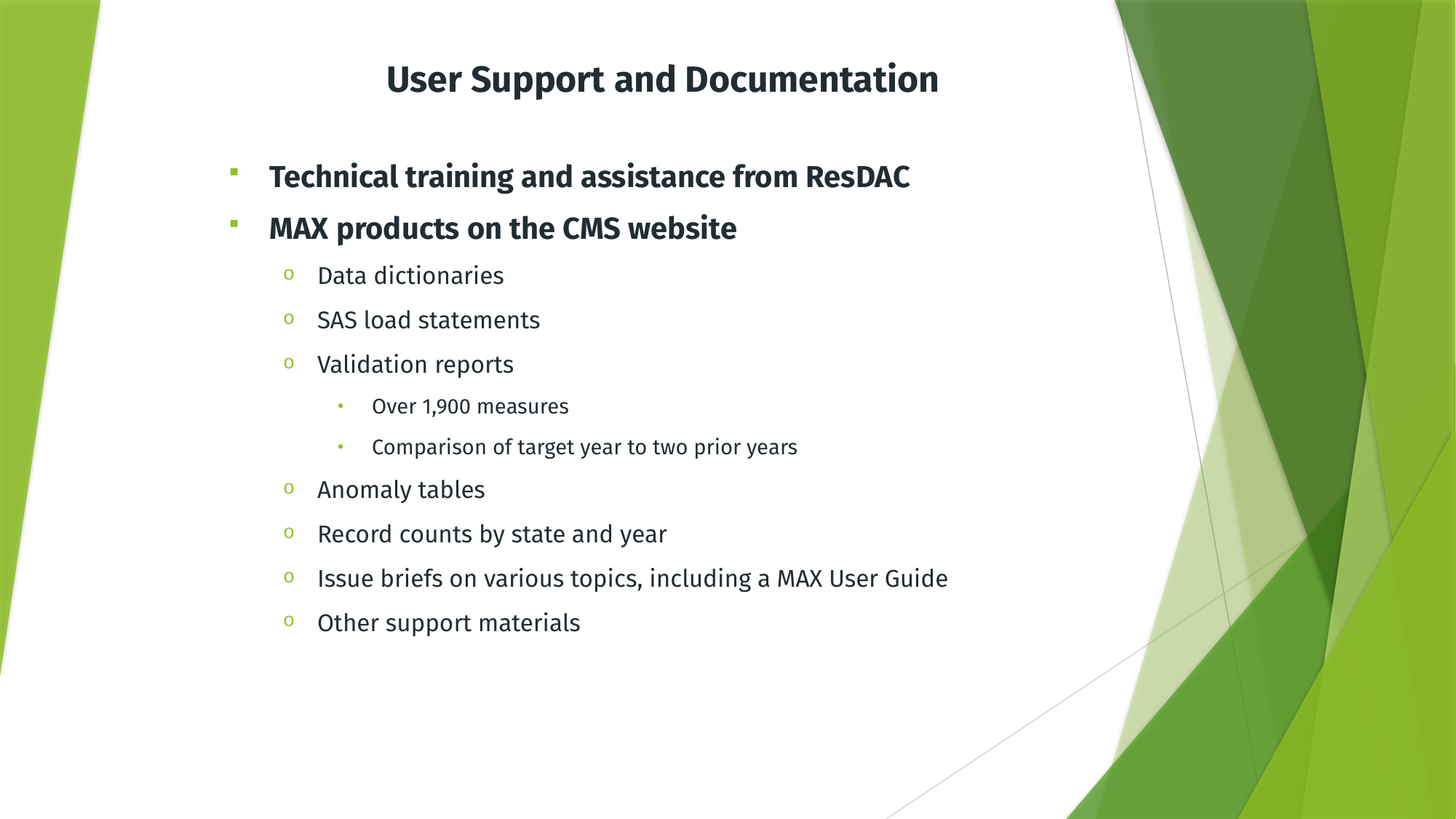

# User Support and Documentation
Technical training and assistance from ResDAC
MAX products on the CMS website
Data dictionaries
SAS load statements
Validation reports
Over 1,900 measures
Comparison of target year to two prior years
Anomaly tables
Record counts by state and year
Issue briefs on various topics, including a MAX User Guide
Other support materials